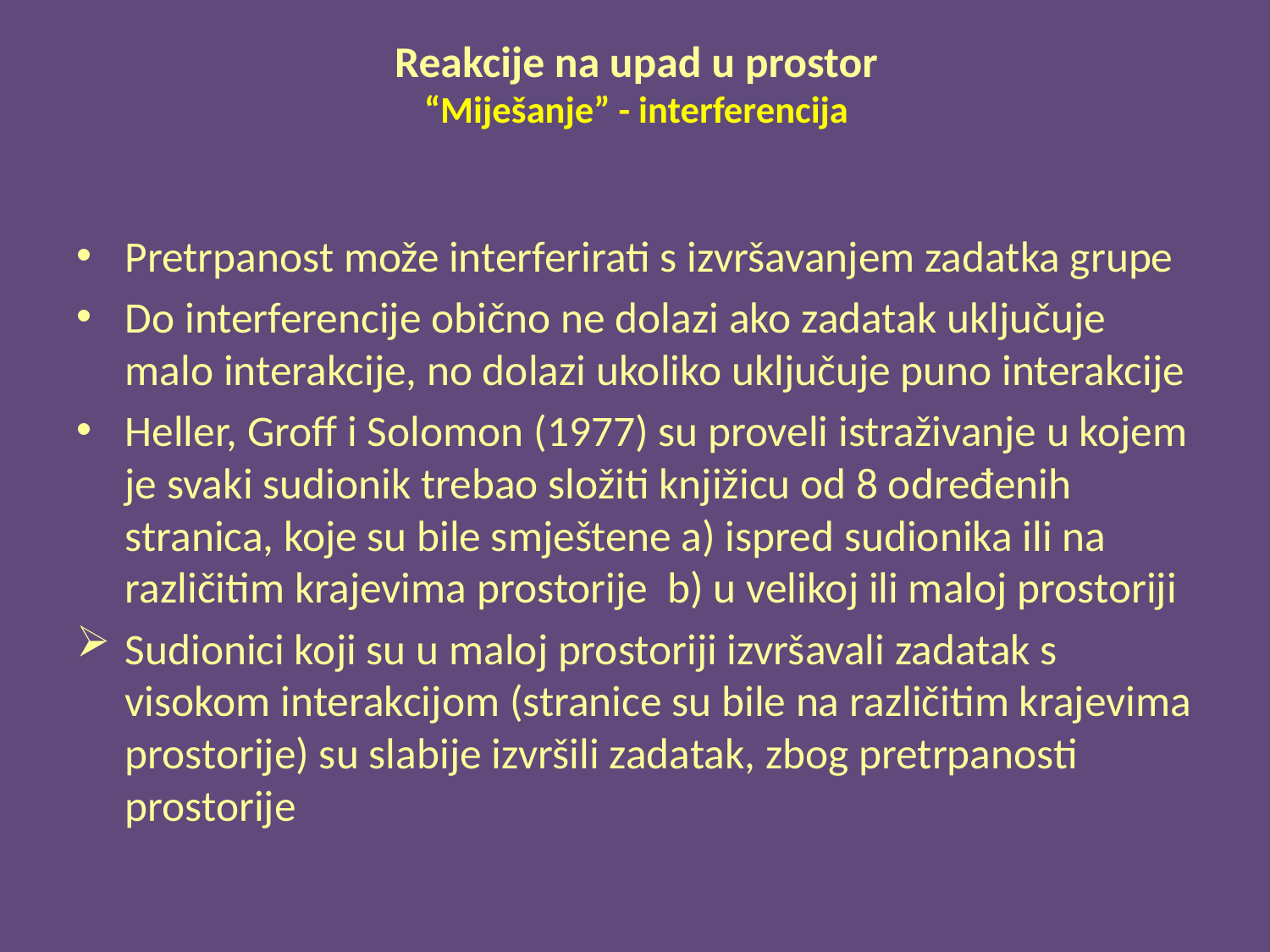

# Reakcije na upad u prostor “Miješanje” - interferencija
Pretrpanost može interferirati s izvršavanjem zadatka grupe
Do interferencije obično ne dolazi ako zadatak uključuje malo interakcije, no dolazi ukoliko uključuje puno interakcije
Heller, Groff i Solomon (1977) su proveli istraživanje u kojem je svaki sudionik trebao složiti knjižicu od 8 određenih stranica, koje su bile smještene a) ispred sudionika ili na različitim krajevima prostorije  b) u velikoj ili maloj prostoriji
Sudionici koji su u maloj prostoriji izvršavali zadatak s visokom interakcijom (stranice su bile na različitim krajevima prostorije) su slabije izvršili zadatak, zbog pretrpanosti prostorije